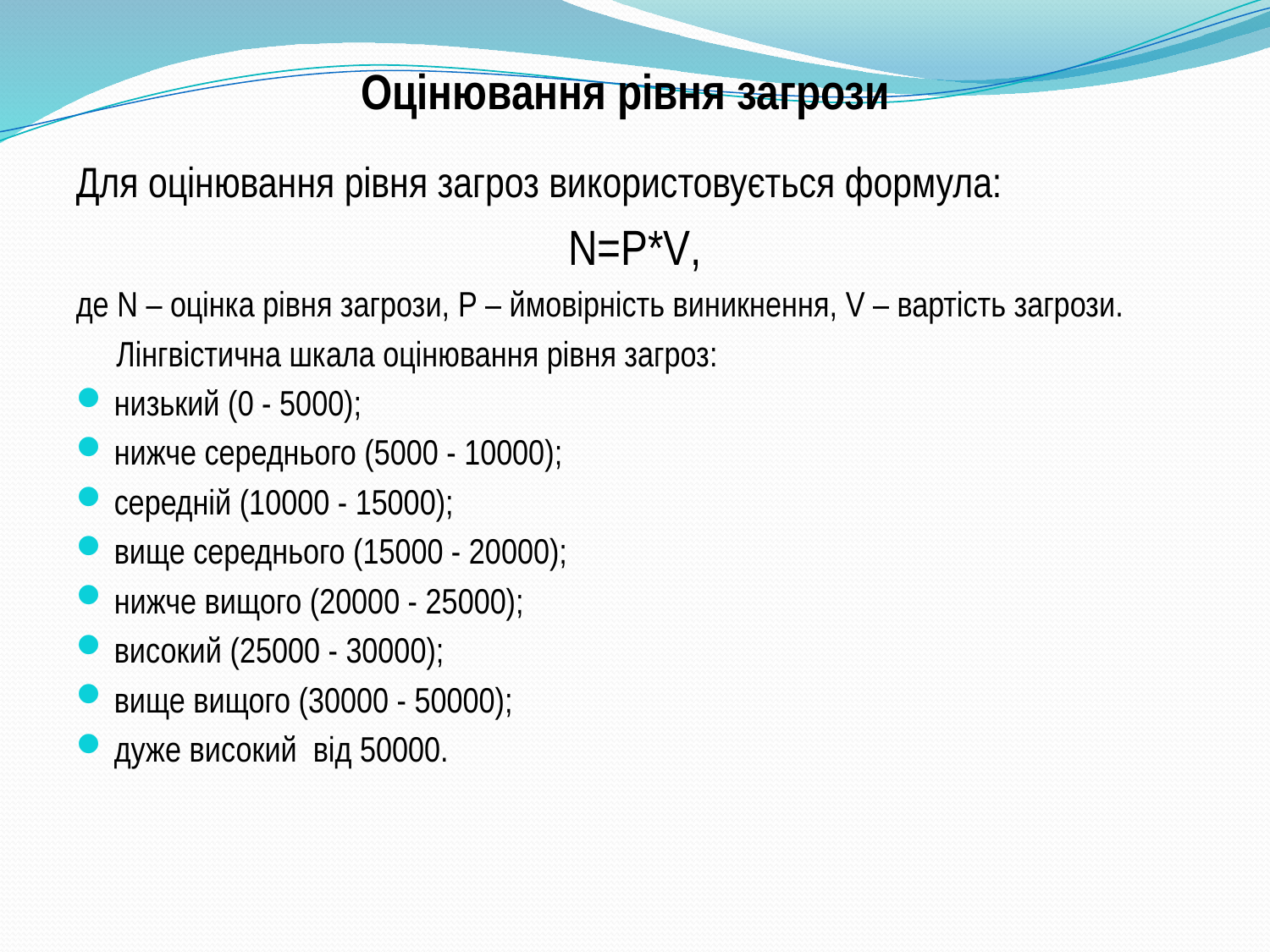

# Оцінювання рівня загрози
Для оцінювання рівня загроз використовується формула:
N=Р*V,
де N – оцінка рівня загрози, P – ймовірність виникнення, V – вартість загрози.
     Лінгвістична шкала оцінювання рівня загроз:
низький (0 - 5000);
нижче середнього (5000 - 10000);
середній (10000 - 15000);
вище середнього (15000 - 20000);
нижче вищого (20000 - 25000);
високий (25000 - 30000);
вище вищого (30000 - 50000);
дуже високий  від 50000.